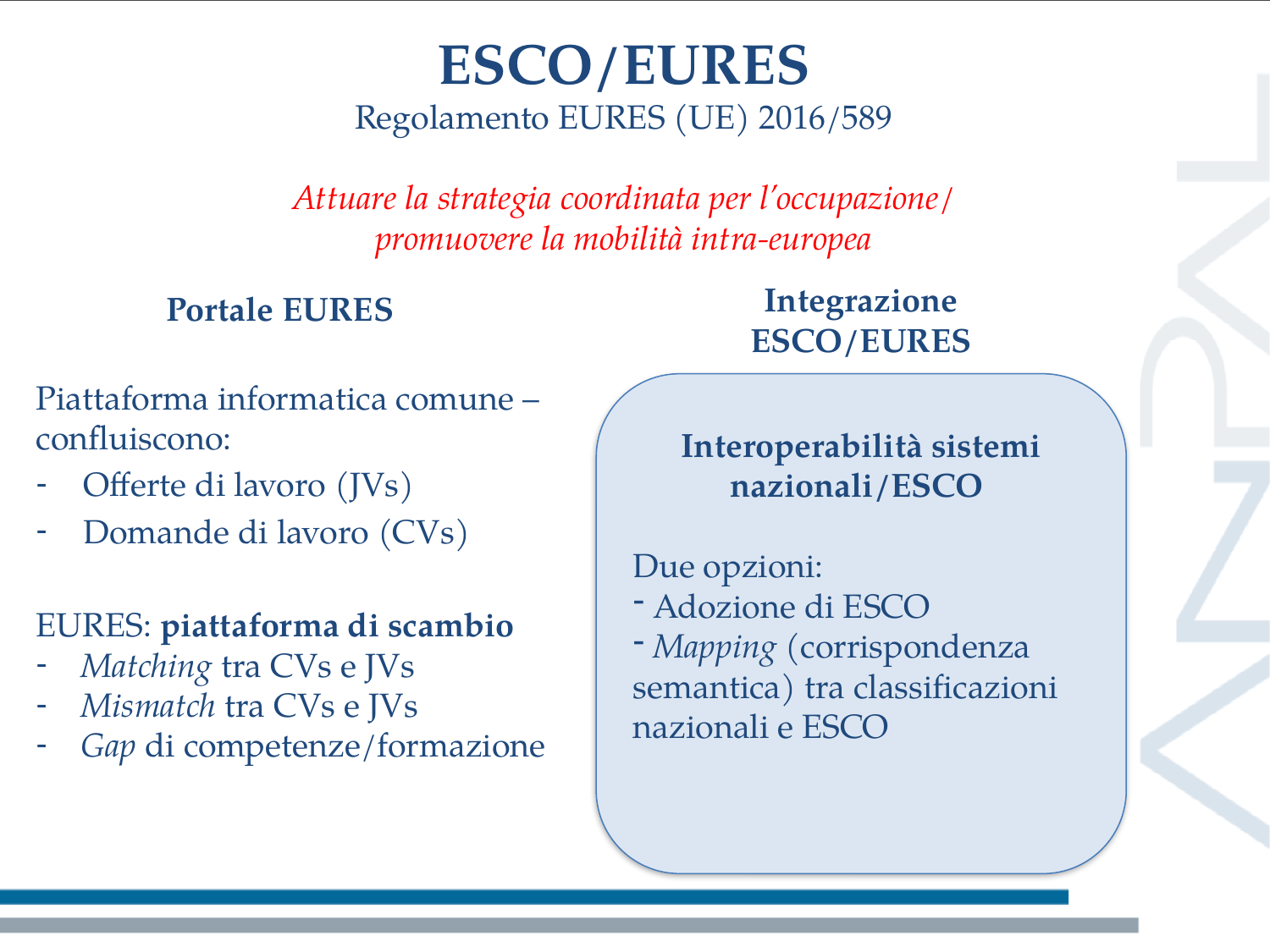

# ESCO/EURES Regolamento EURES (UE) 2016/589 Attuare la strategia coordinata per l’occupazione/ promuovere la mobilità intra-europea
Portale EURES
Integrazione ESCO/EURES

Piattaforma informatica comune – confluiscono:
Offerte di lavoro (JVs)
Domande di lavoro (CVs)

EURES: piattaforma di scambio
    Matching tra CVs e JVs
    Mismatch tra CVs e JVs
    Gap di competenze/formazione

Interoperabilità sistemi
nazionali/ESCO

Due opzioni:
 Adozione di ESCO
 Mapping (corrispondenza semantica) tra classificazioni nazionali e ESCO